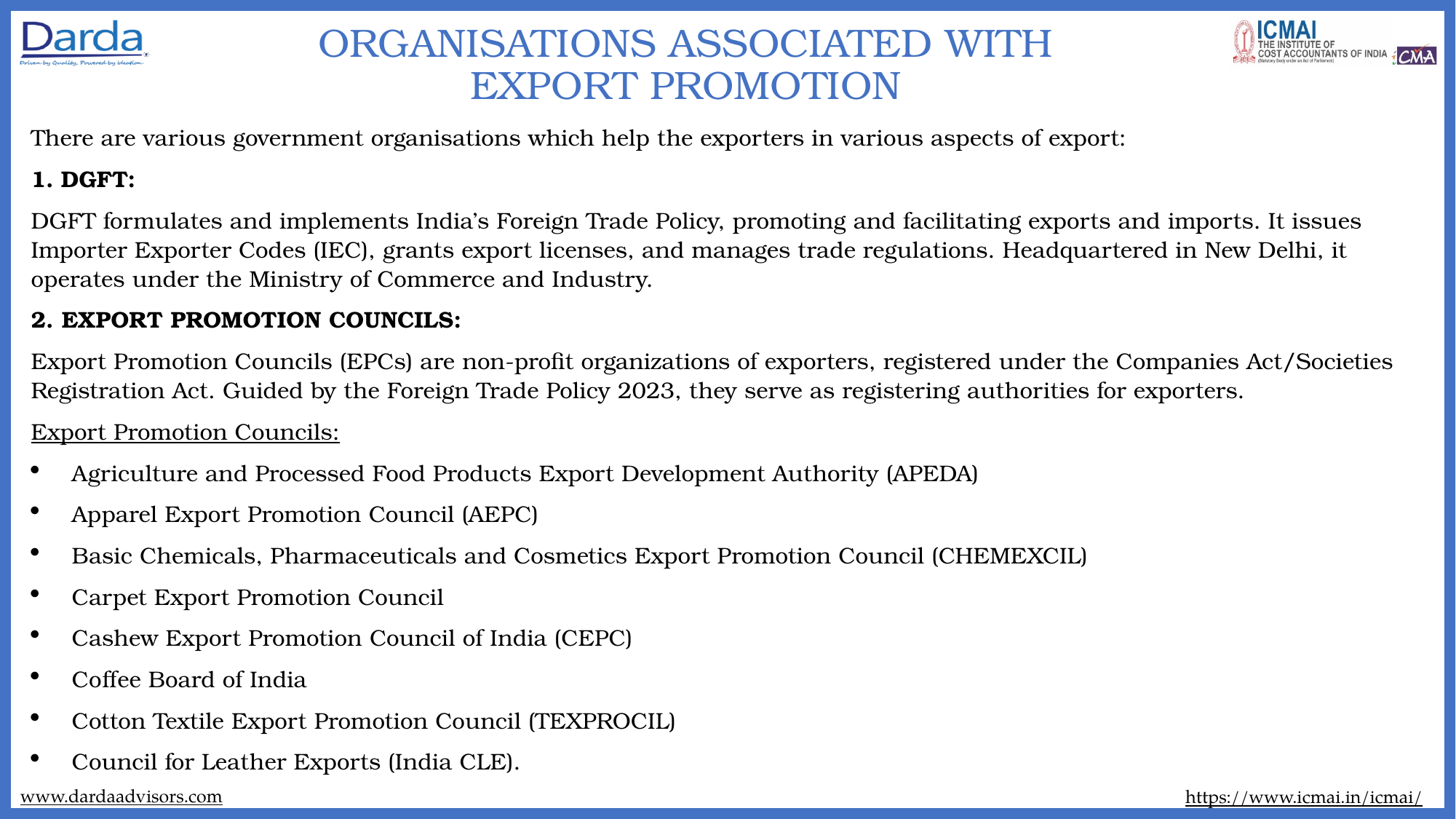

ORGANISATIONS ASSOCIATED WITH EXPORT PROMOTION
There are various government organisations which help the exporters in various aspects of export:
1. DGFT:
DGFT formulates and implements India’s Foreign Trade Policy, promoting and facilitating exports and imports. It issues Importer Exporter Codes (IEC), grants export licenses, and manages trade regulations. Headquartered in New Delhi, it operates under the Ministry of Commerce and Industry.
2. EXPORT PROMOTION COUNCILS:
Export Promotion Councils (EPCs) are non-profit organizations of exporters, registered under the Companies Act/Societies Registration Act. Guided by the Foreign Trade Policy 2023, they serve as registering authorities for exporters.
Export Promotion Councils:
Agriculture and Processed Food Products Export Development Authority (APEDA)
Apparel Export Promotion Council (AEPC)
Basic Chemicals, Pharmaceuticals and Cosmetics Export Promotion Council (CHEMEXCIL)
Carpet Export Promotion Council
Cashew Export Promotion Council of India (CEPC)
Coffee Board of India
Cotton Textile Export Promotion Council (TEXPROCIL)
Council for Leather Exports (India CLE).